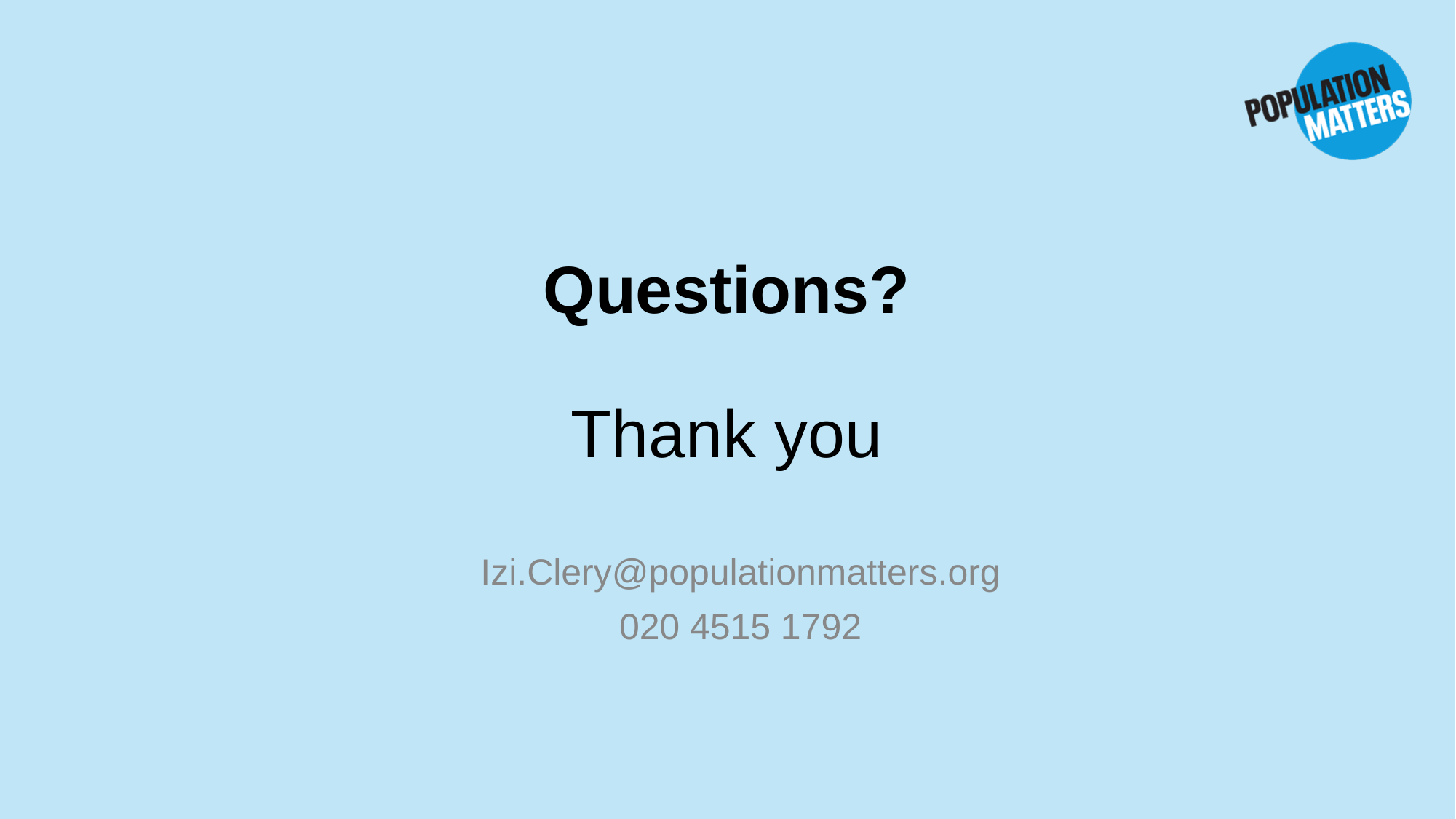

# Questions? Thank you
Izi.Clery@populationmatters.org
020 4515 1792